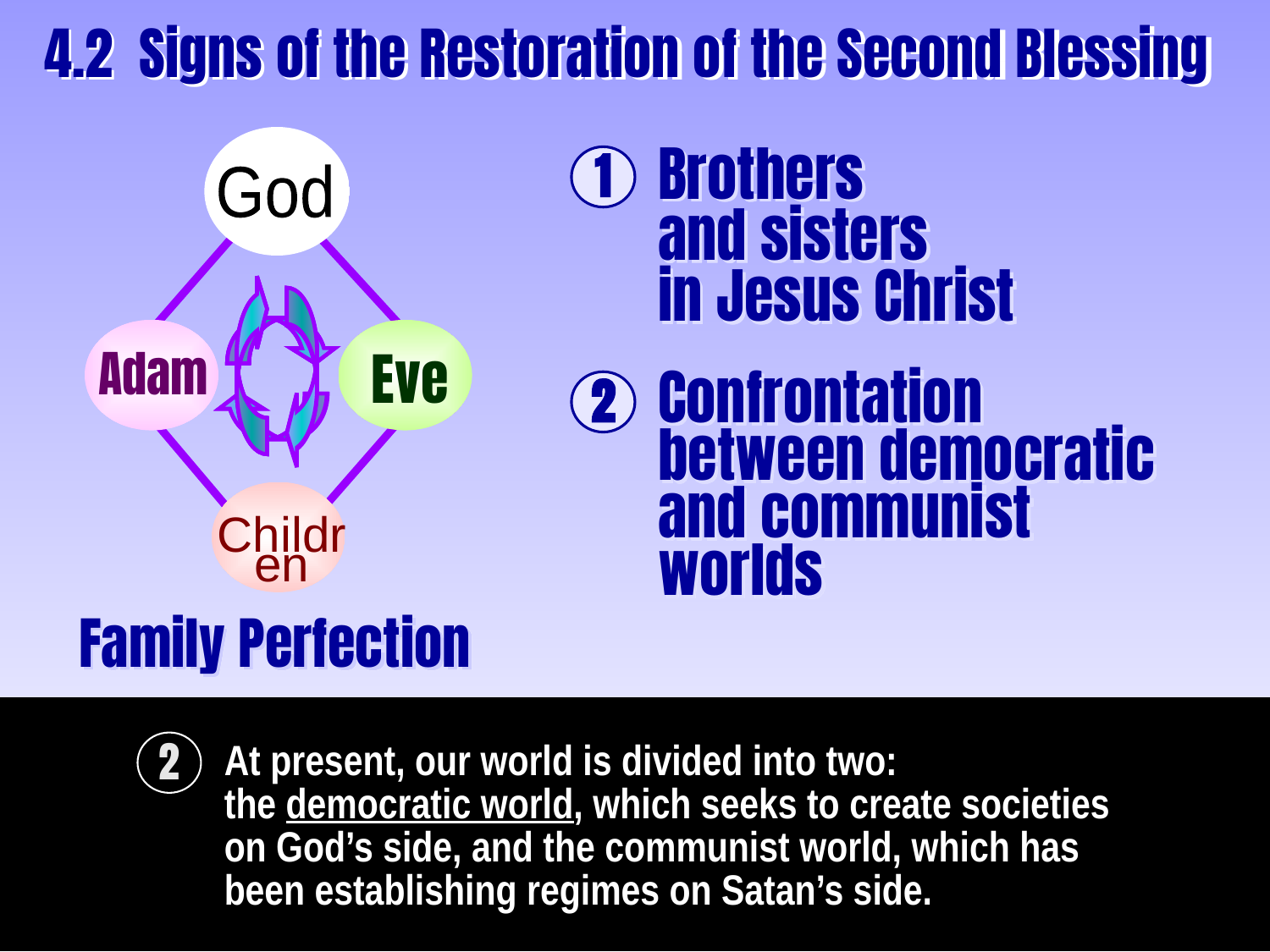

4.2  Signs of the Restoration of the Second Blessing

God

Adam

Eve

Children

Brothers
and sisters
in Jesus Christ
1
Confrontation
between democratic
and communist
worlds
2
Family Perfection

At present, our world is divided into two:
the democratic world, which seeks to create societies on God’s side, and the communist world, which has been establishing regimes on Satan’s side.
2